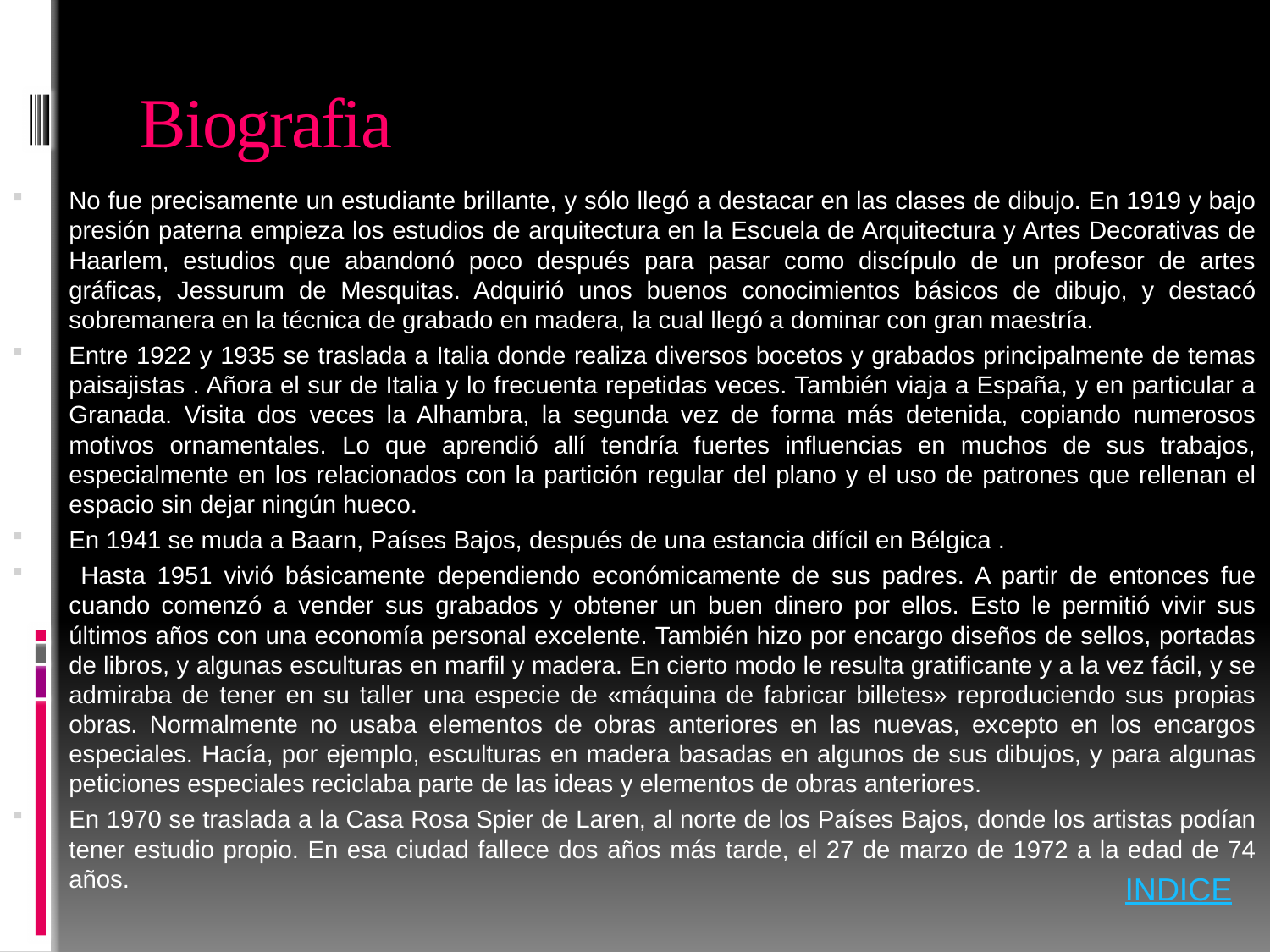

# Biografia
No fue precisamente un estudiante brillante, y sólo llegó a destacar en las clases de dibujo. En 1919 y bajo presión paterna empieza los estudios de arquitectura en la Escuela de Arquitectura y Artes Decorativas de Haarlem, estudios que abandonó poco después para pasar como discípulo de un profesor de artes gráficas, Jessurum de Mesquitas. Adquirió unos buenos conocimientos básicos de dibujo, y destacó sobremanera en la técnica de grabado en madera, la cual llegó a dominar con gran maestría.
Entre 1922 y 1935 se traslada a Italia donde realiza diversos bocetos y grabados principalmente de temas paisajistas . Añora el sur de Italia y lo frecuenta repetidas veces. También viaja a España, y en particular a Granada. Visita dos veces la Alhambra, la segunda vez de forma más detenida, copiando numerosos motivos ornamentales. Lo que aprendió allí tendría fuertes influencias en muchos de sus trabajos, especialmente en los relacionados con la partición regular del plano y el uso de patrones que rellenan el espacio sin dejar ningún hueco.
En 1941 se muda a Baarn, Países Bajos, después de una estancia difícil en Bélgica .
 Hasta 1951 vivió básicamente dependiendo económicamente de sus padres. A partir de entonces fue cuando comenzó a vender sus grabados y obtener un buen dinero por ellos. Esto le permitió vivir sus últimos años con una economía personal excelente. También hizo por encargo diseños de sellos, portadas de libros, y algunas esculturas en marfil y madera. En cierto modo le resulta gratificante y a la vez fácil, y se admiraba de tener en su taller una especie de «máquina de fabricar billetes» reproduciendo sus propias obras. Normalmente no usaba elementos de obras anteriores en las nuevas, excepto en los encargos especiales. Hacía, por ejemplo, esculturas en madera basadas en algunos de sus dibujos, y para algunas peticiones especiales reciclaba parte de las ideas y elementos de obras anteriores.
En 1970 se traslada a la Casa Rosa Spier de Laren, al norte de los Países Bajos, donde los artistas podían tener estudio propio. En esa ciudad fallece dos años más tarde, el 27 de marzo de 1972 a la edad de 74 años.
INDICE